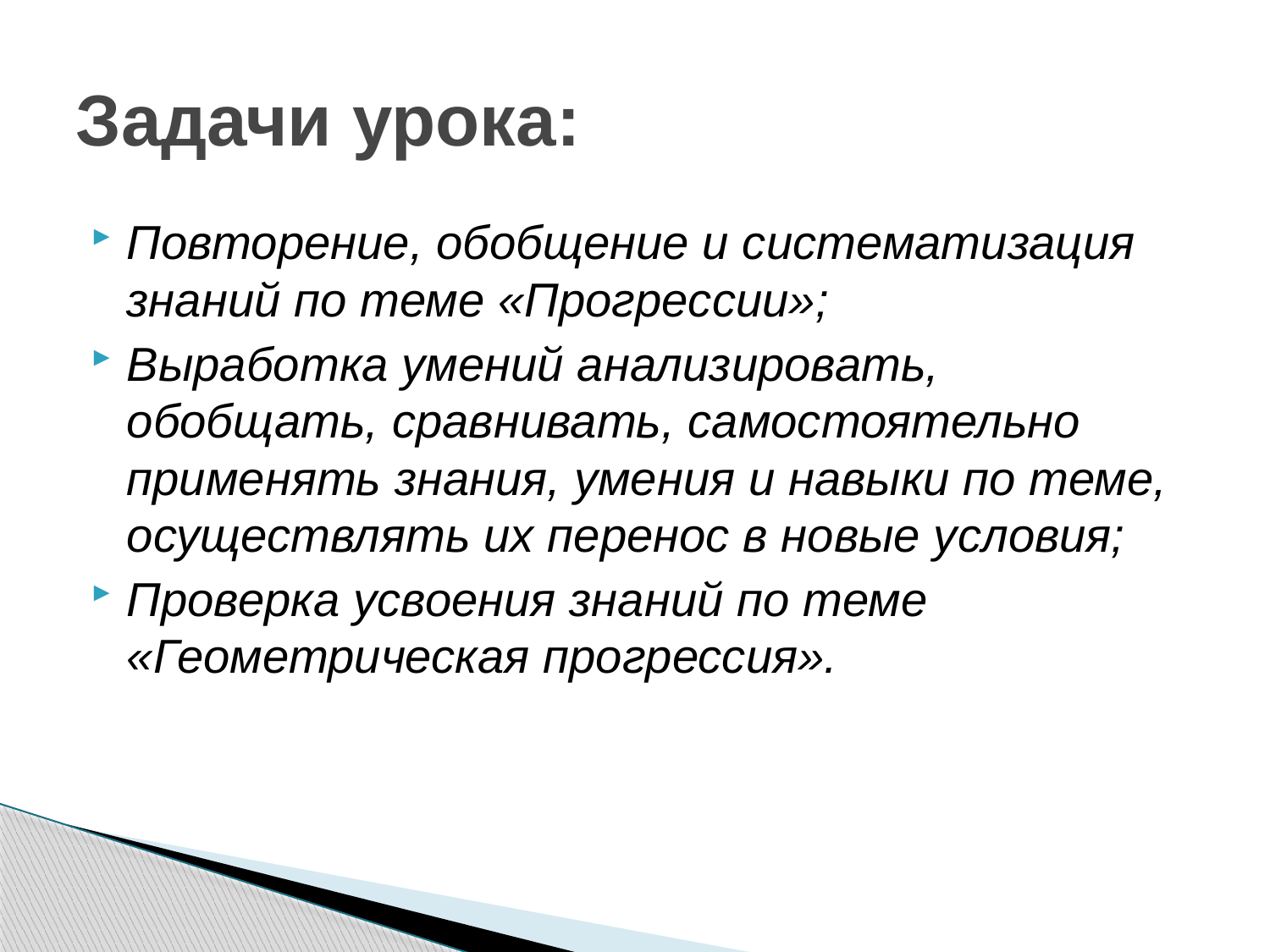

# Задачи урока:
Повторение, обобщение и систематизация знаний по теме «Прогрессии»;
Выработка умений анализировать, обобщать, сравнивать, самостоятельно применять знания, умения и навыки по теме, осуществлять их перенос в новые условия;
Проверка усвоения знаний по теме «Геометрическая прогрессия».